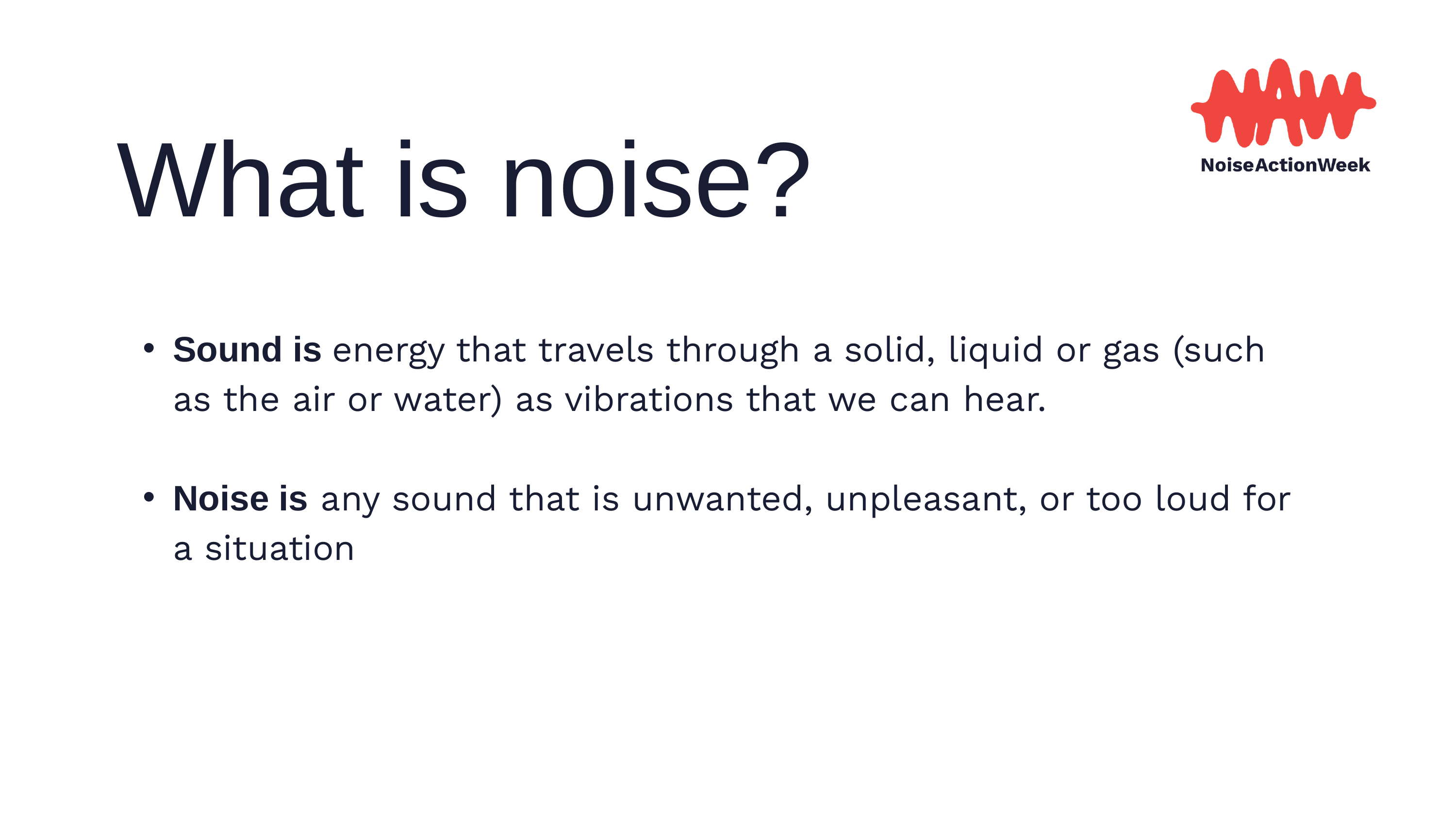

What is noise?
Sound is energy that travels through a solid, liquid or gas (such as the air or water) as vibrations that we can hear.

Noise is any sound that is unwanted, unpleasant, or too loud for a situation